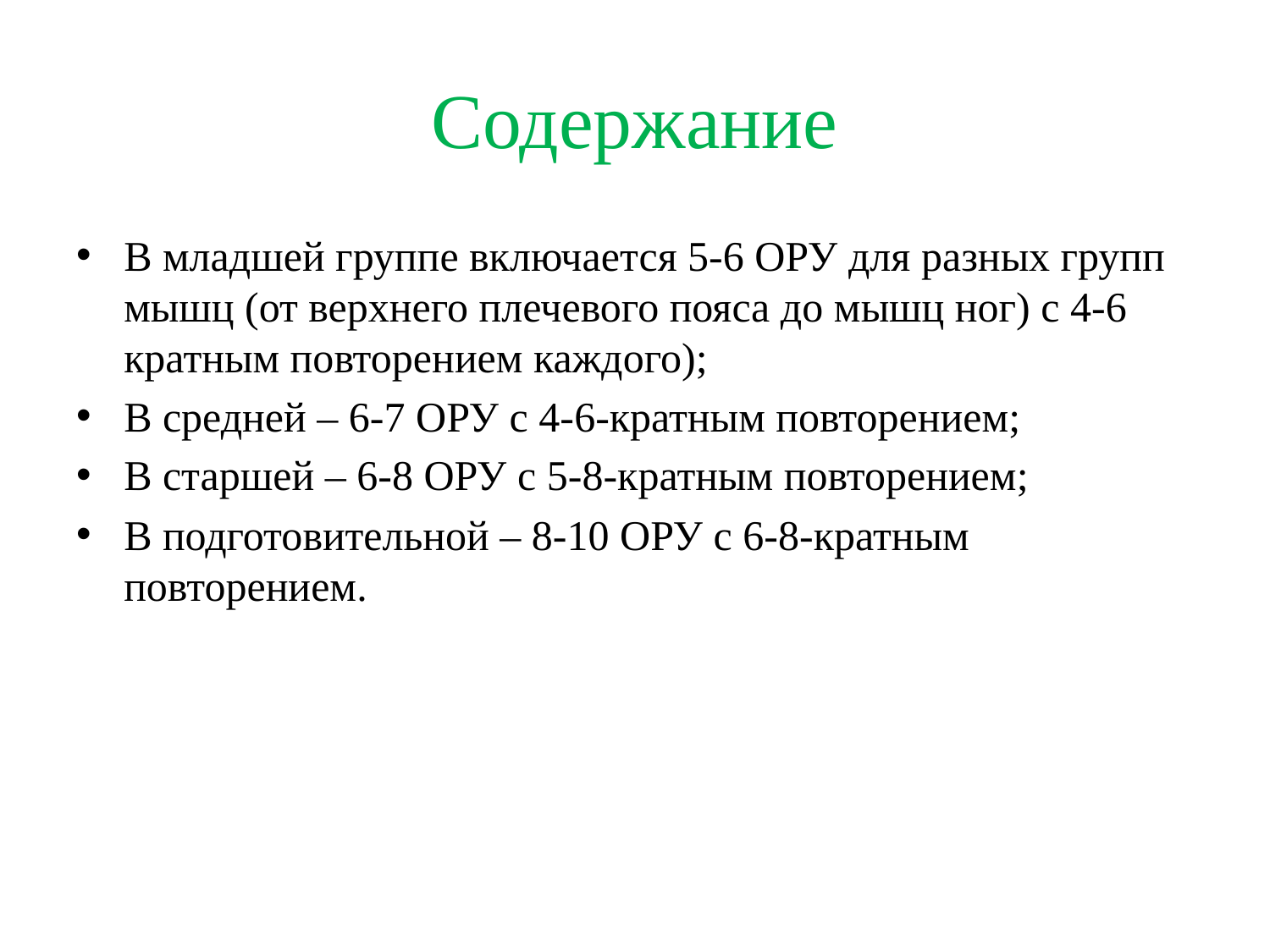

# Содержание
В младшей группе включается 5-6 ОРУ для разных групп мышц (от верхнего плечевого пояса до мышц ног) с 4-6 кратным повторением каждого);
В средней – 6-7 ОРУ с 4-6-кратным повторением;
В старшей – 6-8 ОРУ с 5-8-кратным повторением;
В подготовительной – 8-10 ОРУ с 6-8-кратным повторением.